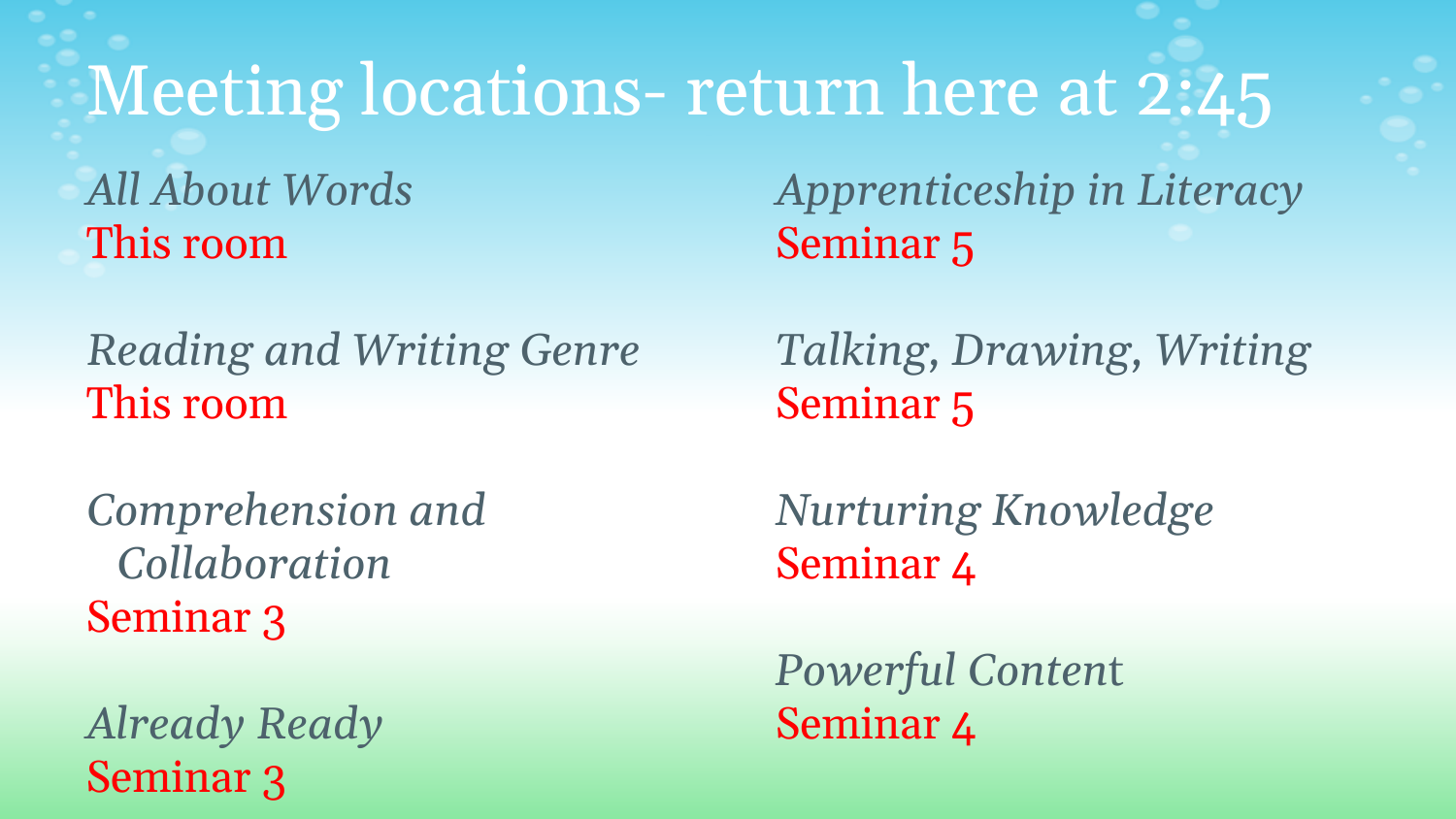

# Meeting locations- return here at 2:45
All About Words
This room

Reading and Writing Genre
This room

Comprehension and Collaboration
Seminar 3

Already Ready
Seminar 3
Apprenticeship in Literacy
Seminar 5

Talking, Drawing, Writing
Seminar 5

Nurturing Knowledge
Seminar 4

Powerful Content
Seminar 4